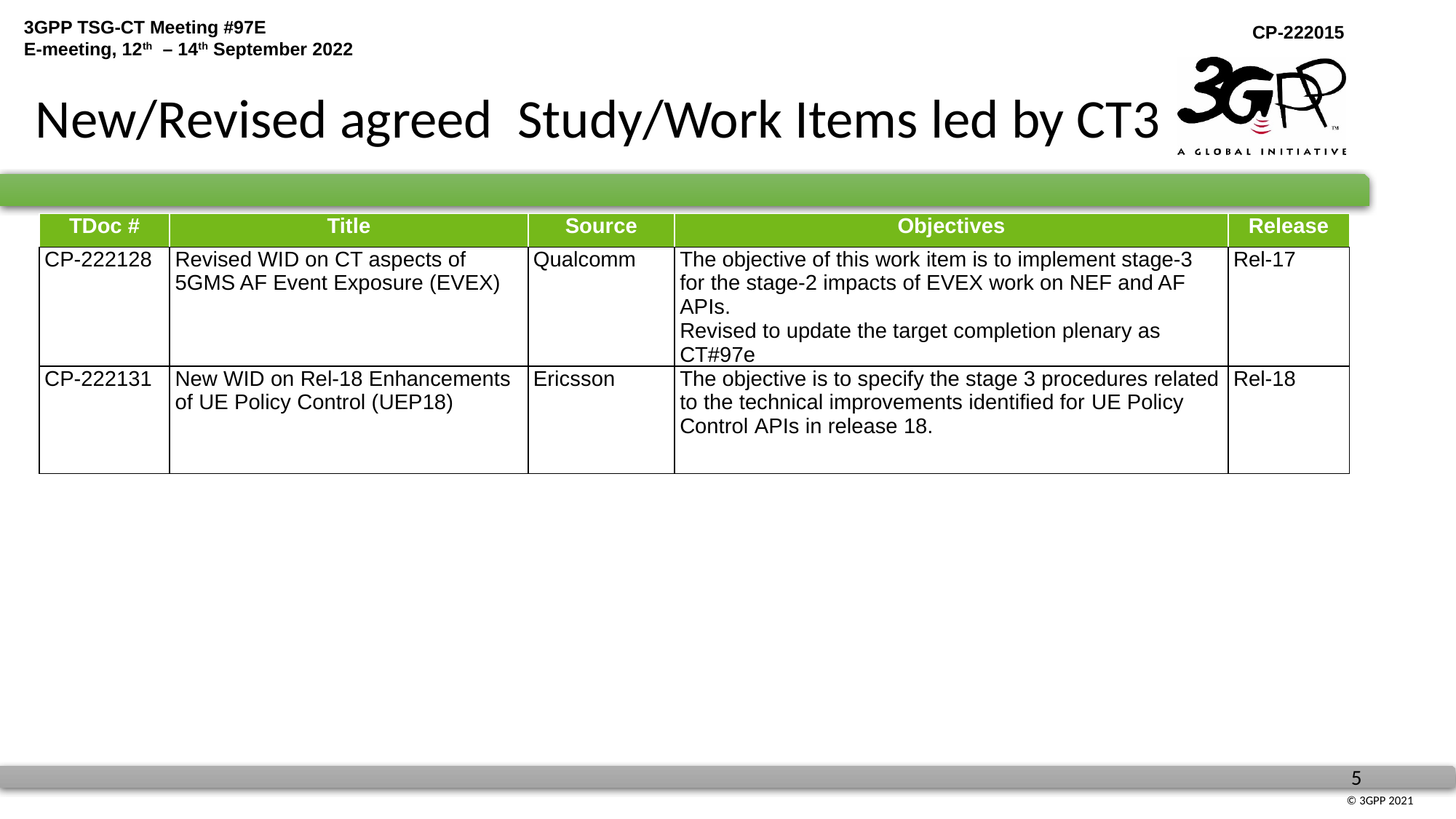

# New/Revised agreed  Study/Work Items led by CT3
| TDoc # | Title | Source | Objectives | Release |
| --- | --- | --- | --- | --- |
| CP-222128 | Revised WID on CT aspects of 5GMS AF Event Exposure (EVEX) | Qualcomm | The objective of this work item is to implement stage-3 for the stage-2 impacts of EVEX work on NEF and AF APIs. Revised to update the target completion plenary as CT#97e | Rel-17 |
| CP-222131 | New WID on Rel-18 Enhancements of UE Policy Control (UEP18) | Ericsson | The objective is to specify the stage 3 procedures related to the technical improvements identified for UE Policy Control APIs in release 18. | Rel-18 |